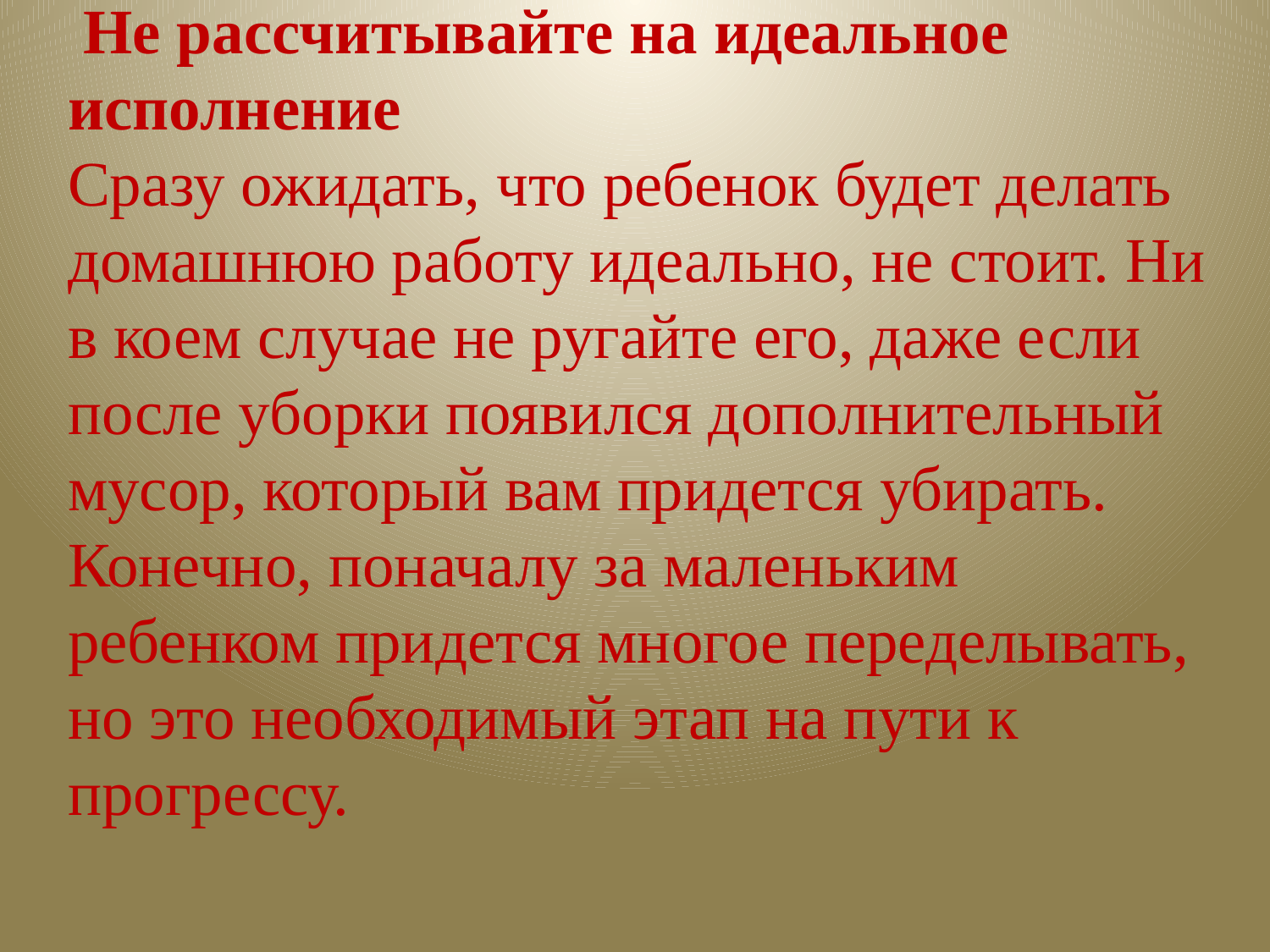

Не рассчитывайте на идеальное     исполнение
Сразу ожидать, что ребенок будет делать домашнюю работу идеально, не стоит. Ни в коем случае не ругайте его, даже если после уборки появился дополнительный мусор, который вам придется убирать. Конечно, поначалу за маленьким ребенком придется многое переделывать, но это необходимый этап на пути к прогрессу.